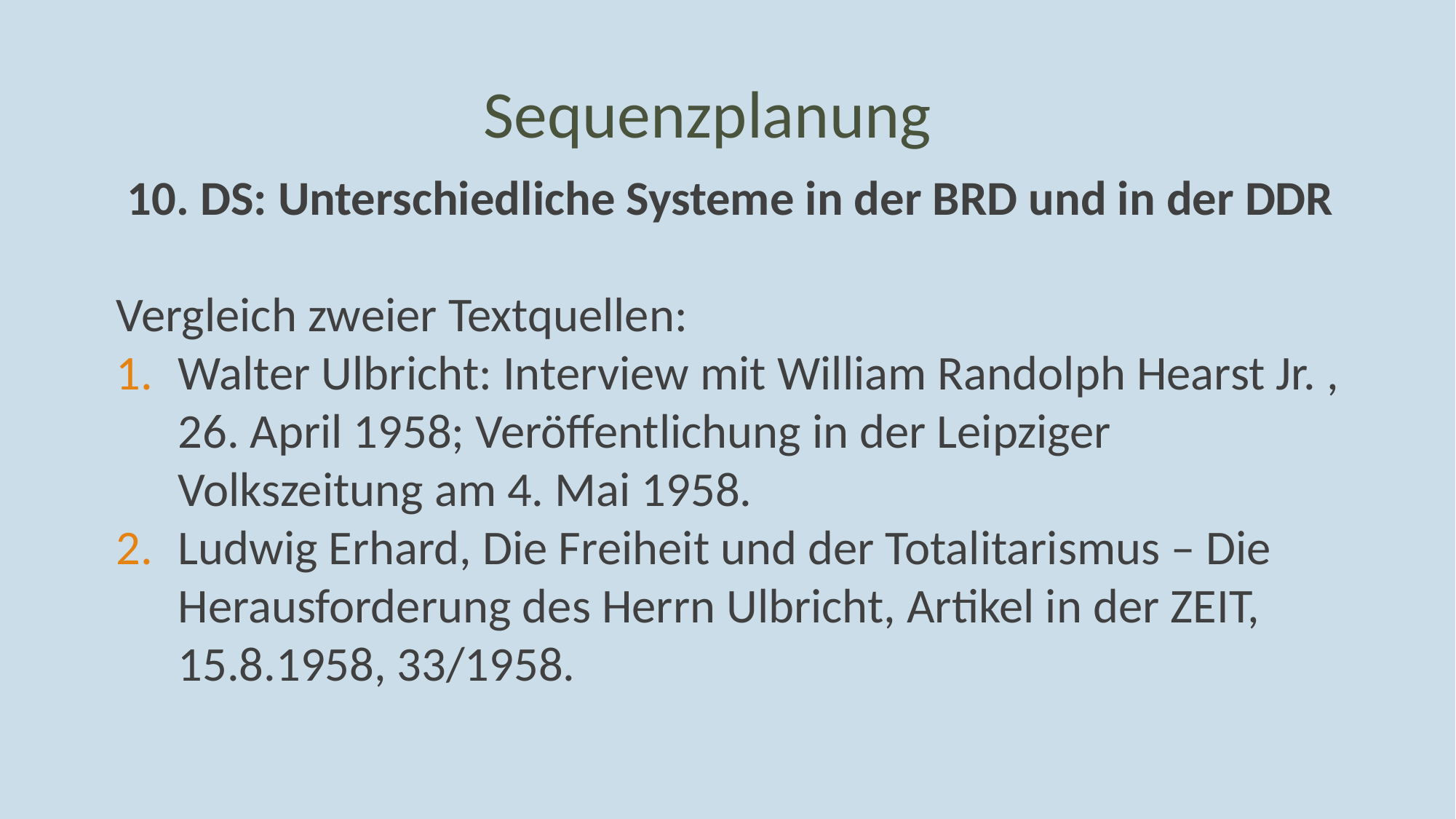

Sequenzplanung
10. DS: Unterschiedliche Systeme in der BRD und in der DDR

Vergleich zweier Textquellen:
Walter Ulbricht: Interview mit William Randolph Hearst Jr. , 26. April 1958; Veröffentlichung in der Leipziger Volkszeitung am 4. Mai 1958.
Ludwig Erhard, Die Freiheit und der Totalitarismus – Die Herausforderung des Herrn Ulbricht, Artikel in der ZEIT, 15.8.1958, 33/1958.